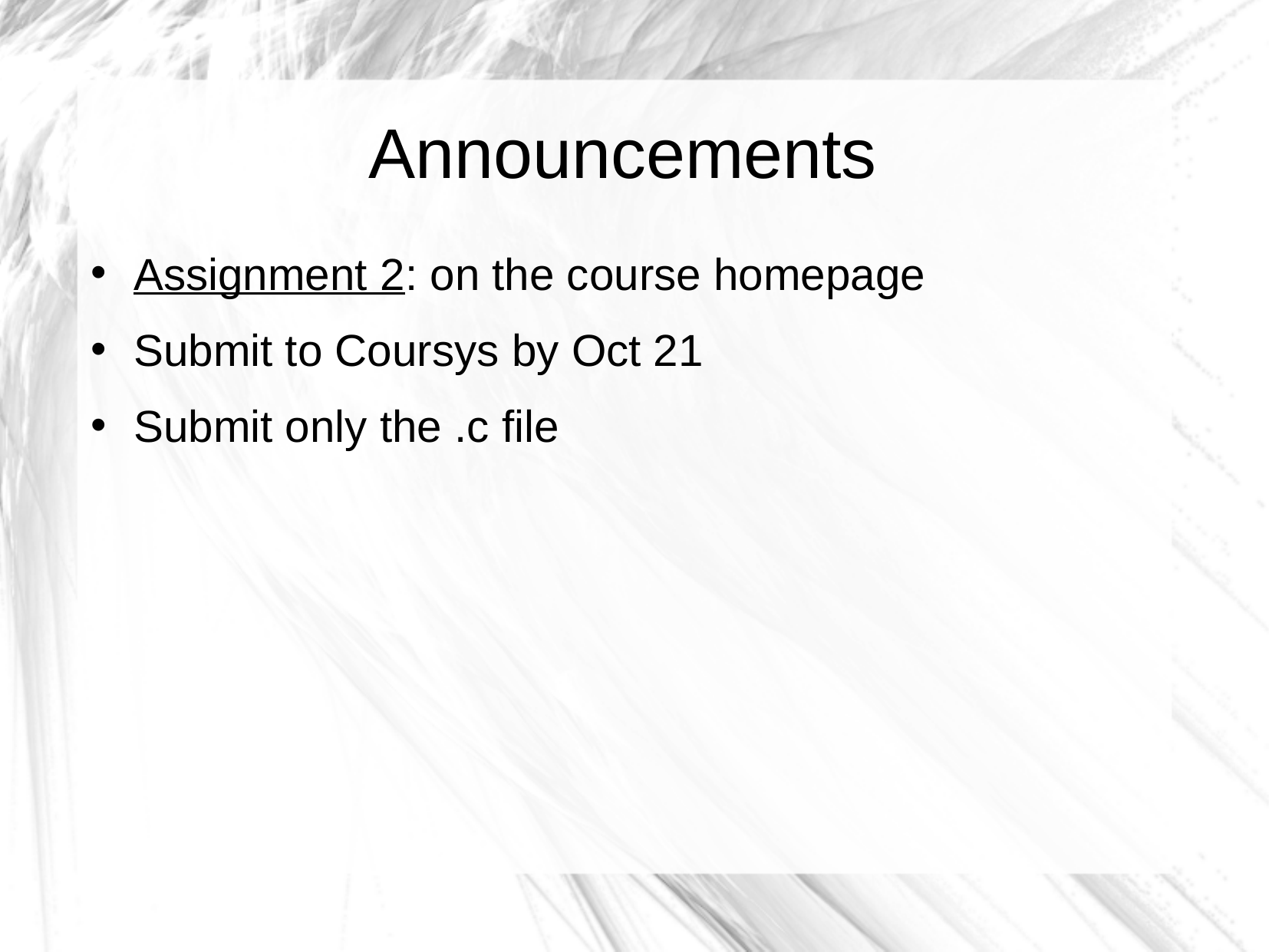

Announcements
Assignment 2: on the course homepage
Submit to Coursys by Oct 21
Submit only the .c file